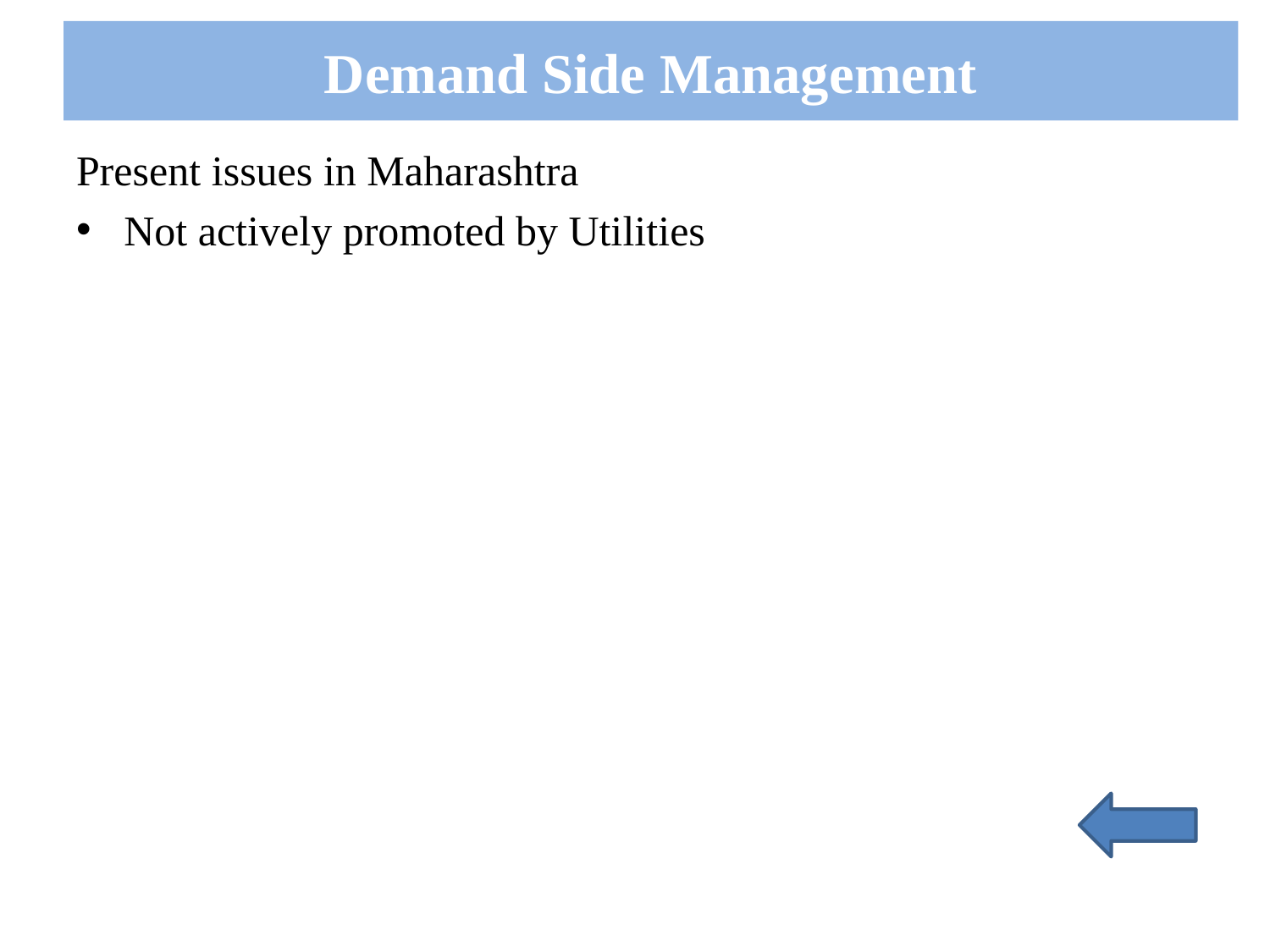

# Demand Side Management
Present issues in Maharashtra
Not actively promoted by Utilities